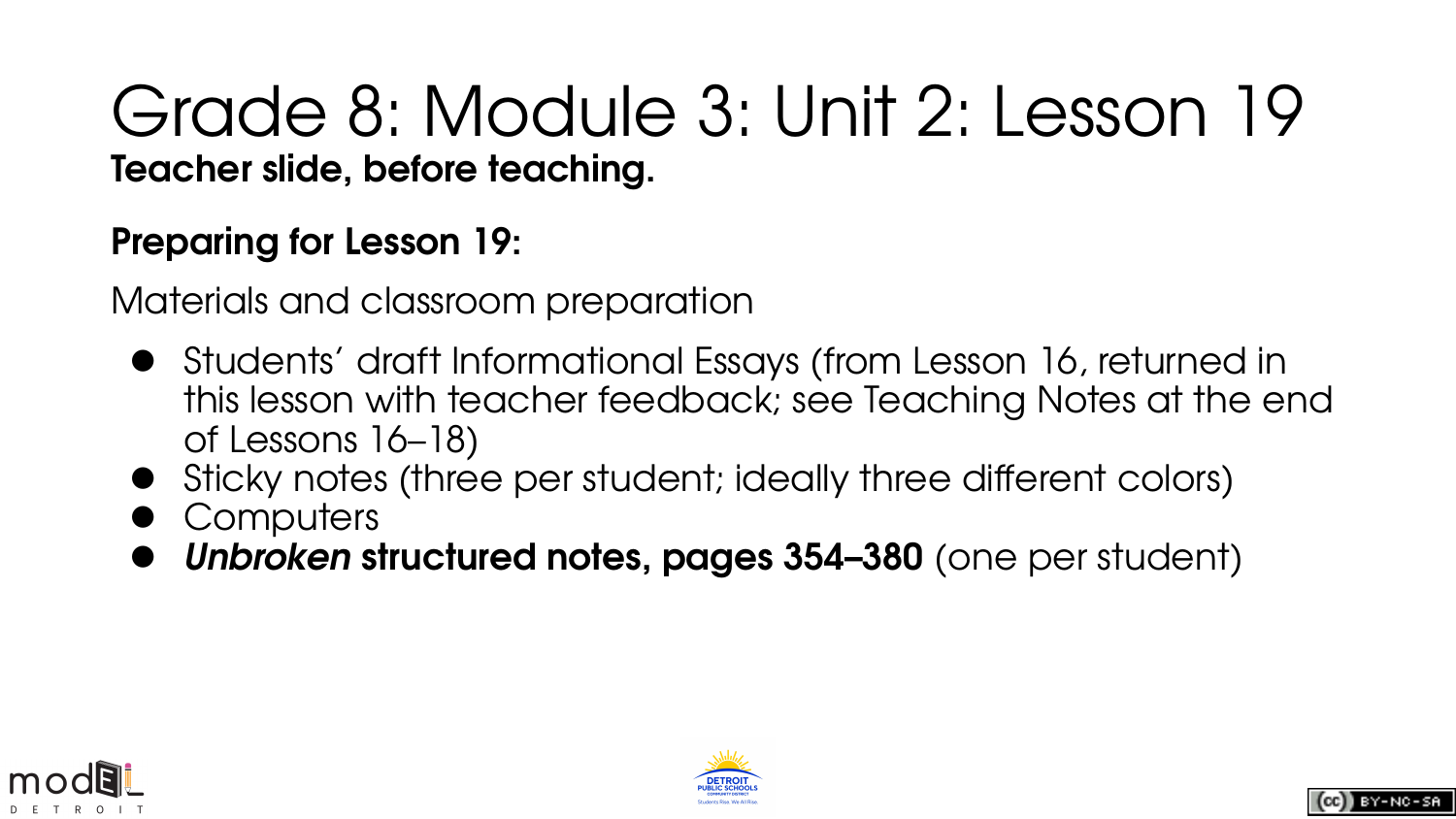

# Grade 8: Module 3: Unit 2: Lesson 19
Teacher slide, before teaching.

Preparing for Lesson 19:
Materials and classroom preparation
Students’ draft Informational Essays (from Lesson 16, returned in this lesson with teacher feedback; see Teaching Notes at the end of Lessons 16–18)
Sticky notes (three per student; ideally three different colors)
Computers
Unbroken structured notes, pages 354–380 (one per student)